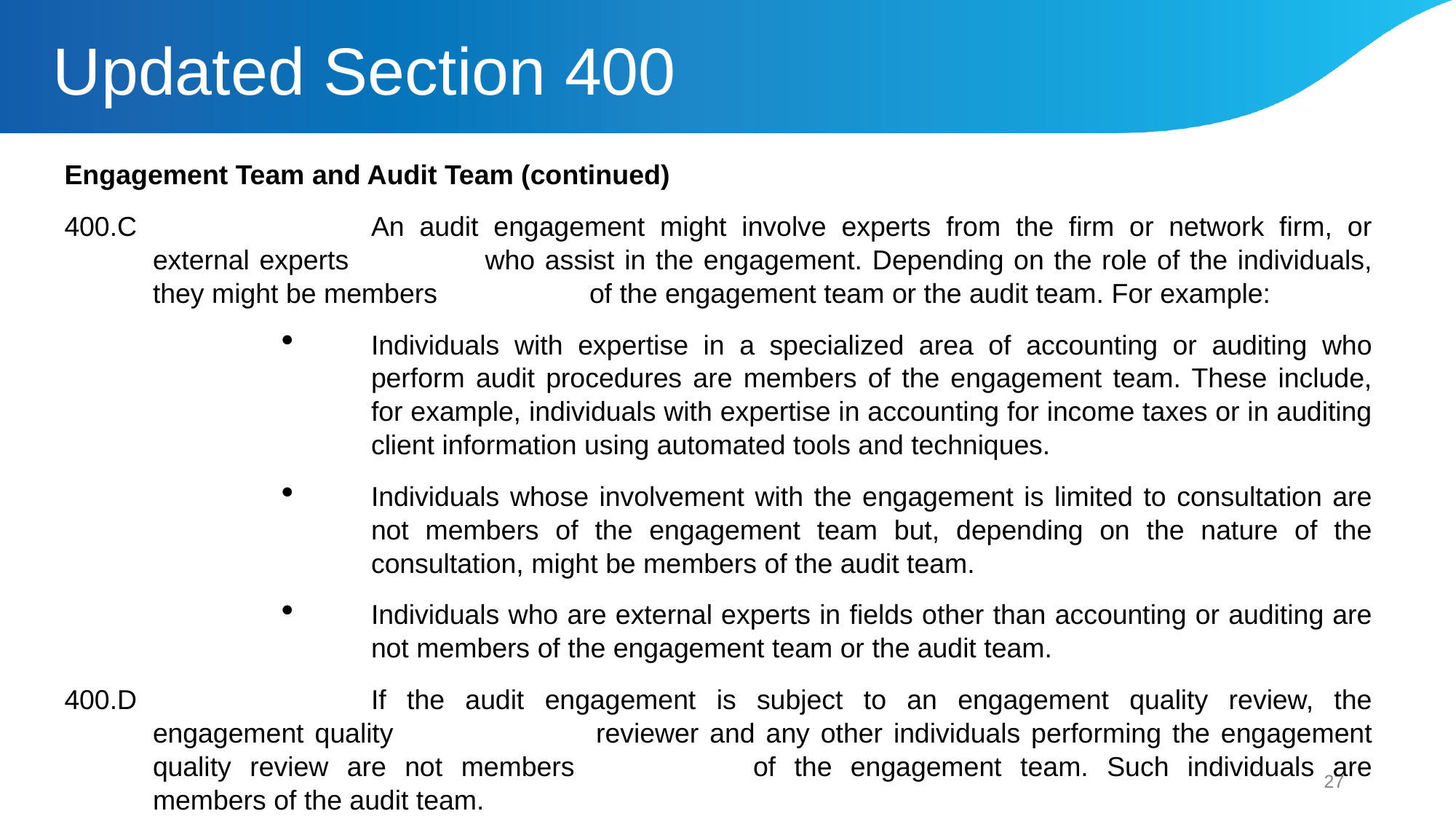

# Updated Section 400
Engagement Team and Audit Team (continued)
400.C			An audit engagement might involve experts from the firm or network firm, or external experts 		who assist in the engagement. Depending on the role of the individuals, they might be members 		of the engagement team or the audit team. For example:
Individuals with expertise in a specialized area of accounting or auditing who perform audit procedures are members of the engagement team. These include, for example, individuals with expertise in accounting for income taxes or in auditing client information using automated tools and techniques.
Individuals whose involvement with the engagement is limited to consultation are not members of the engagement team but, depending on the nature of the consultation, might be members of the audit team.
Individuals who are external experts in fields other than accounting or auditing are not members of the engagement team or the audit team.
400.D			If the audit engagement is subject to an engagement quality review, the engagement quality 		reviewer and any other individuals performing the engagement quality review are not members 		of the engagement team. Such individuals are members of the audit team.

27